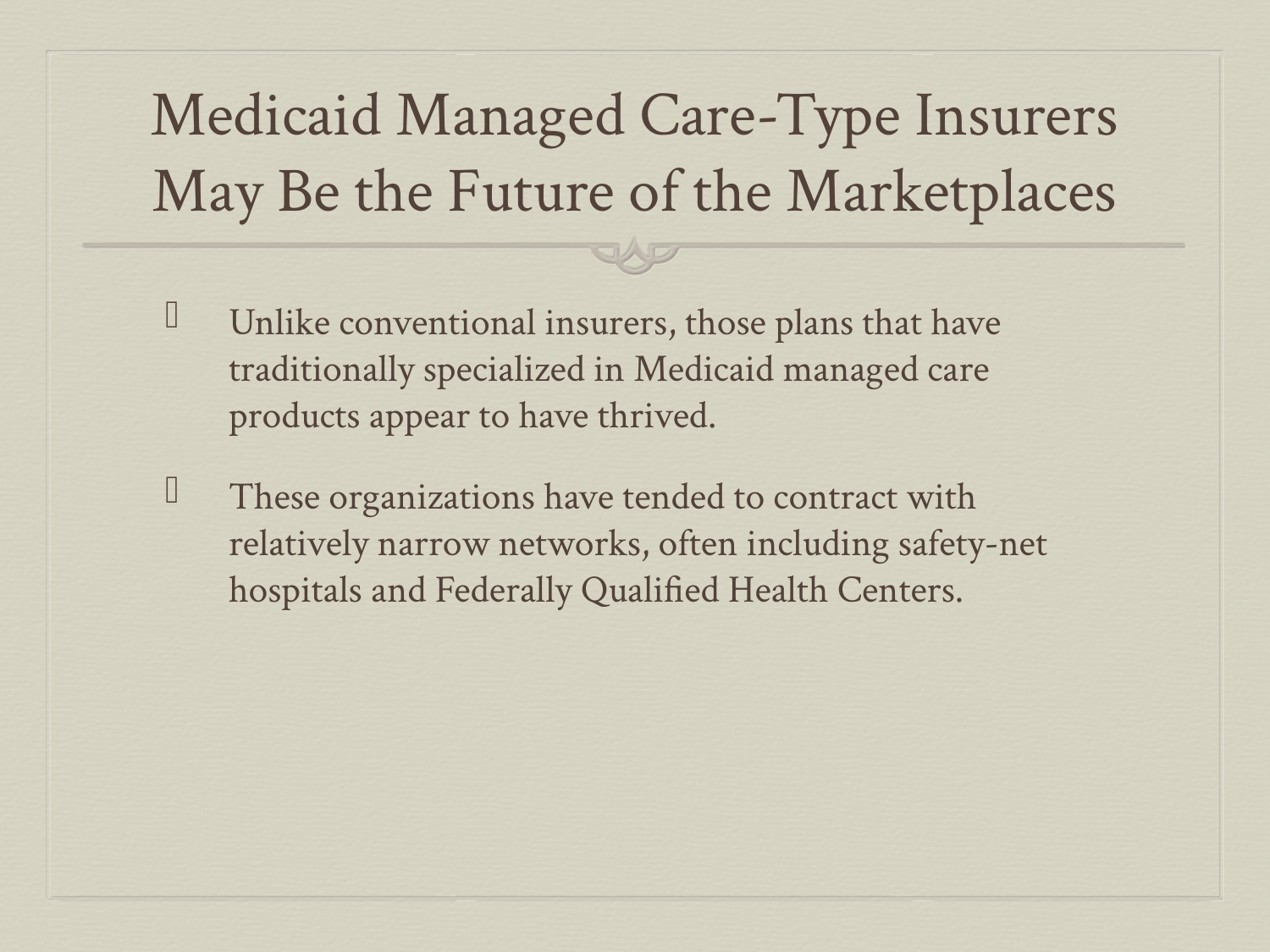

# Medicaid Managed Care-Type Insurers May Be the Future of the Marketplaces
Unlike conventional insurers, those plans that have traditionally specialized in Medicaid managed care products appear to have thrived.
These organizations have tended to contract with relatively narrow networks, often including safety-net hospitals and Federally Qualified Health Centers.